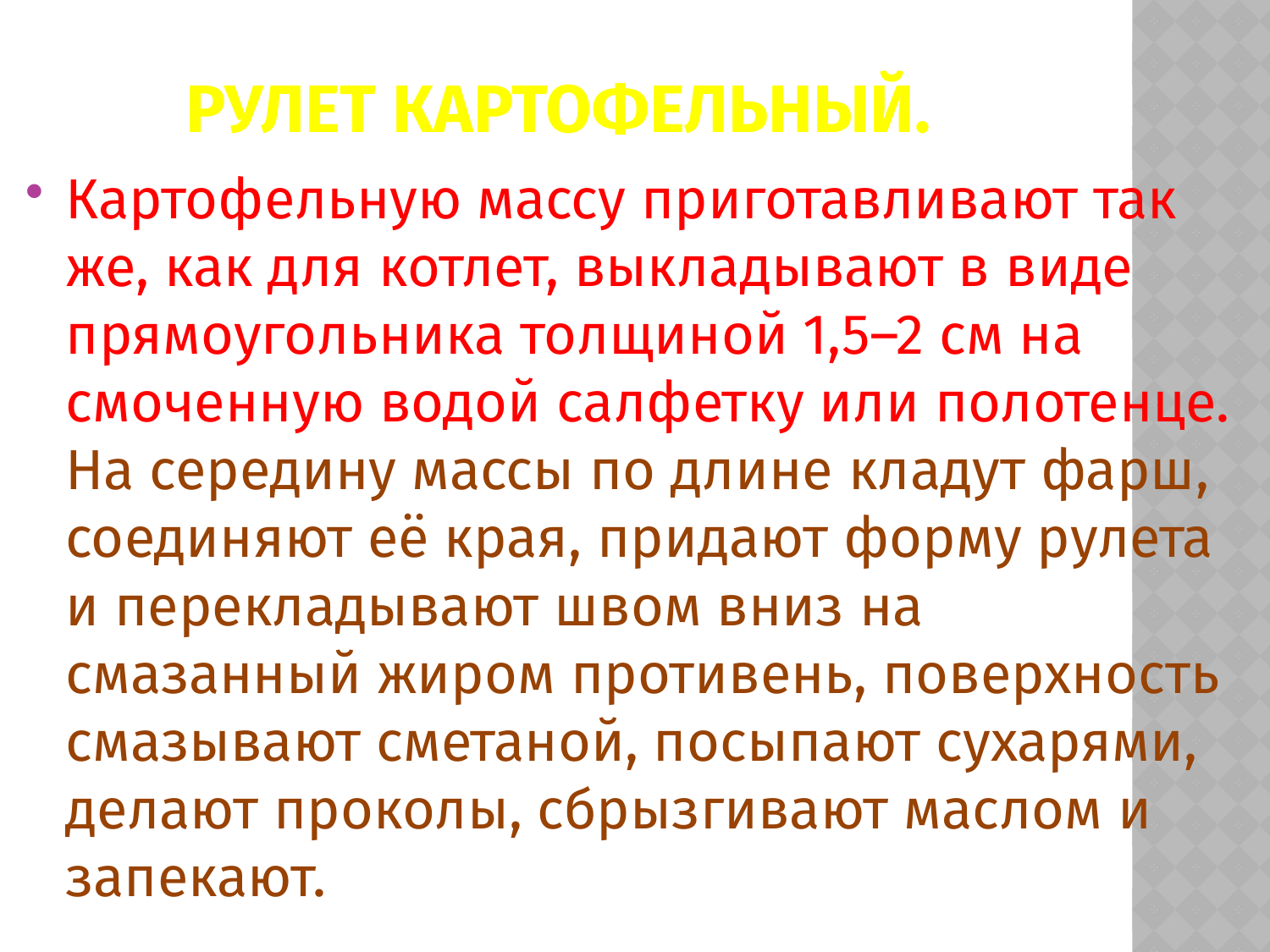

# Рулет картофельный.
Картофельную массу приготавливают так же, как для котлет, выкладывают в виде прямоугольника толщиной 1,5–2 см на смоченную водой салфетку или полотенце. На середину массы по длине кладут фарш, соединяют её края, придают форму рулета и перекладывают швом вниз на смазанный жиром противень, поверхность смазывают сметаной, посыпают сухарями, делают проколы, сбрызгивают маслом и запекают.